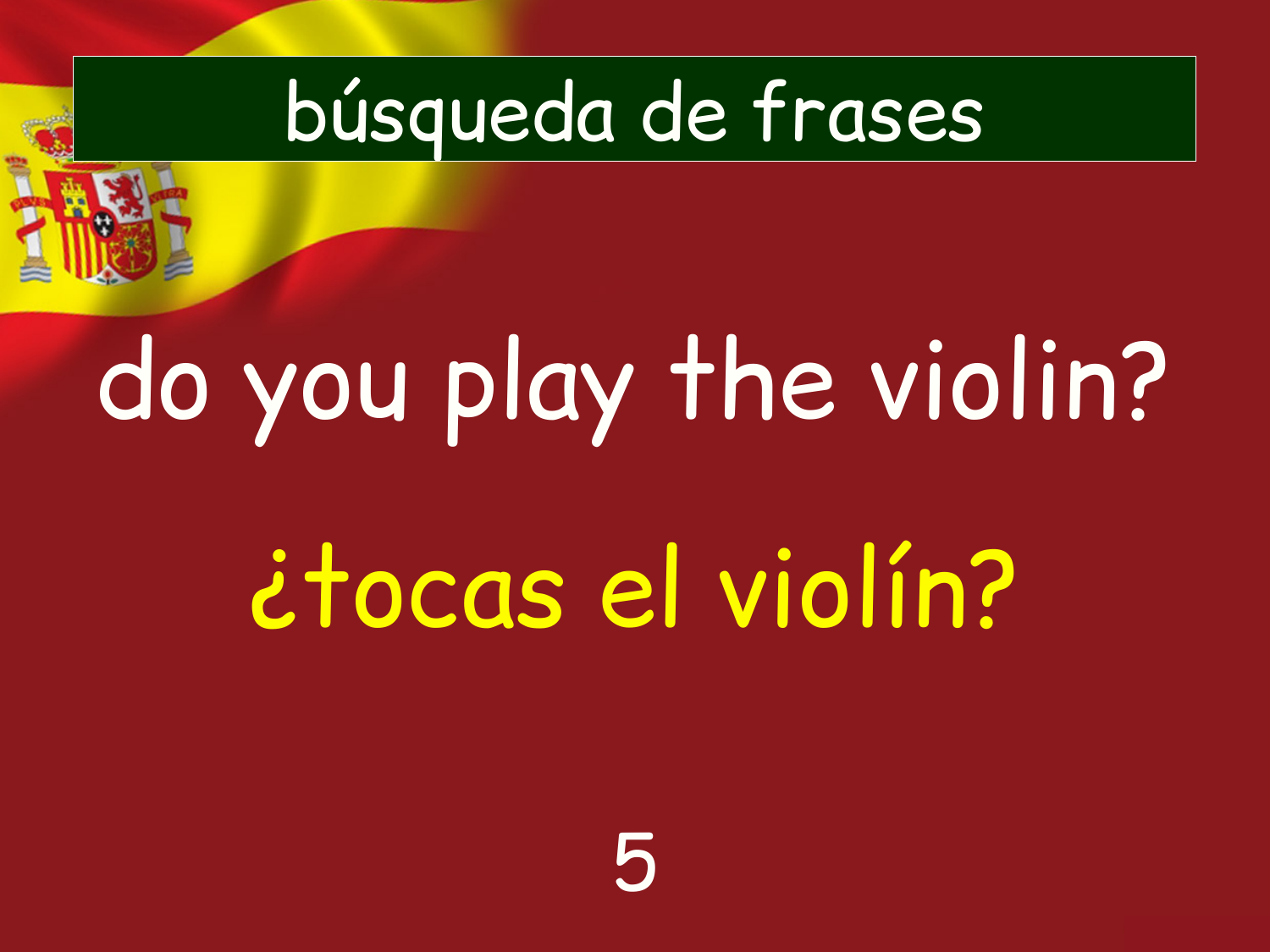

búsqueda de frases
do you play the violin?
¿tocas el violín?
5